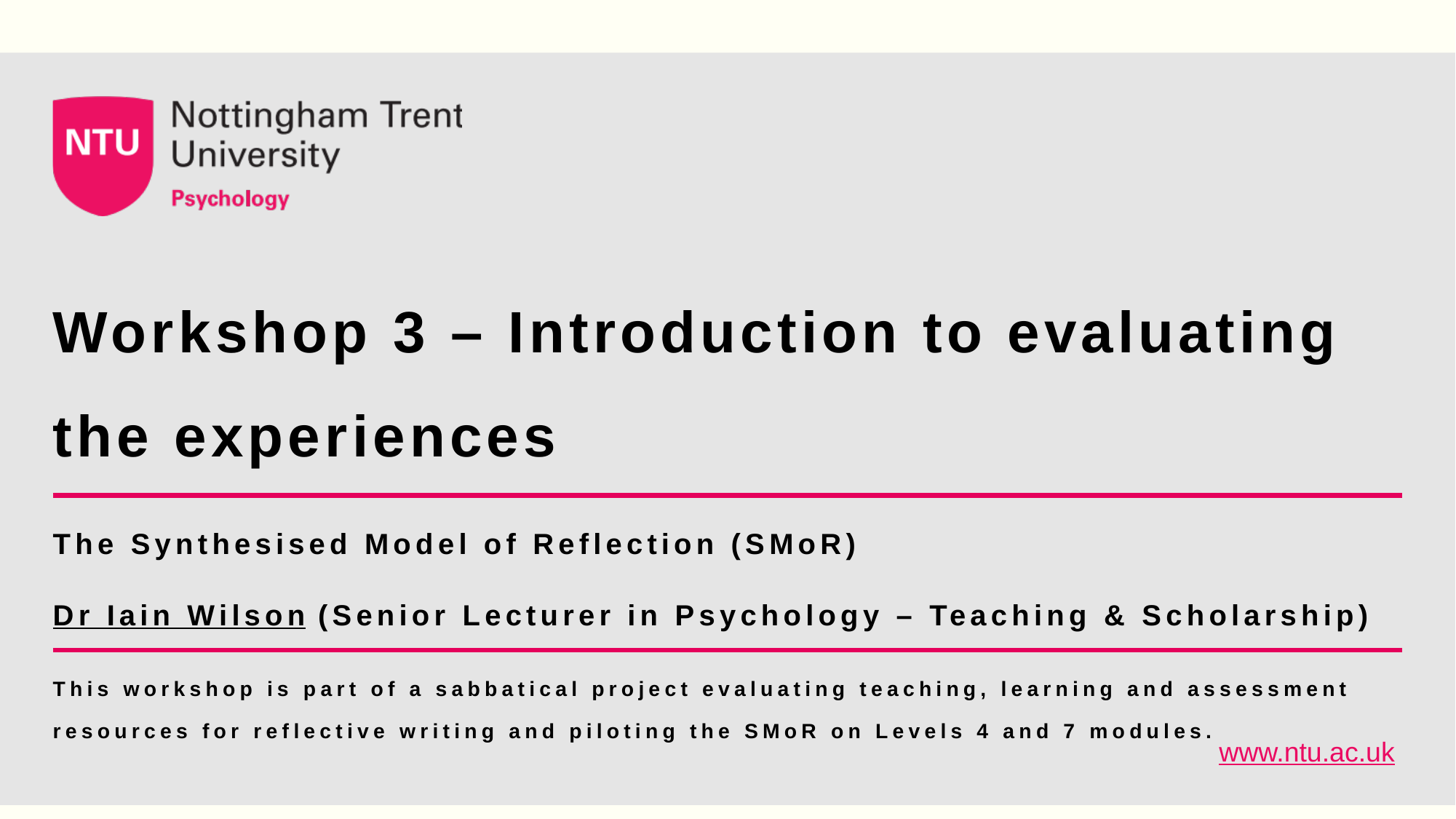

# Workshop 3 – Introduction to evaluating the experiences
The Synthesised Model of Reflection (SMoR)
Dr Iain Wilson (Senior Lecturer in Psychology – Teaching & Scholarship)

This workshop is part of a sabbatical project evaluating teaching, learning and assessment resources for reflective writing and piloting the SMoR on Levels 4 and 7 modules.
www.ntu.ac.uk